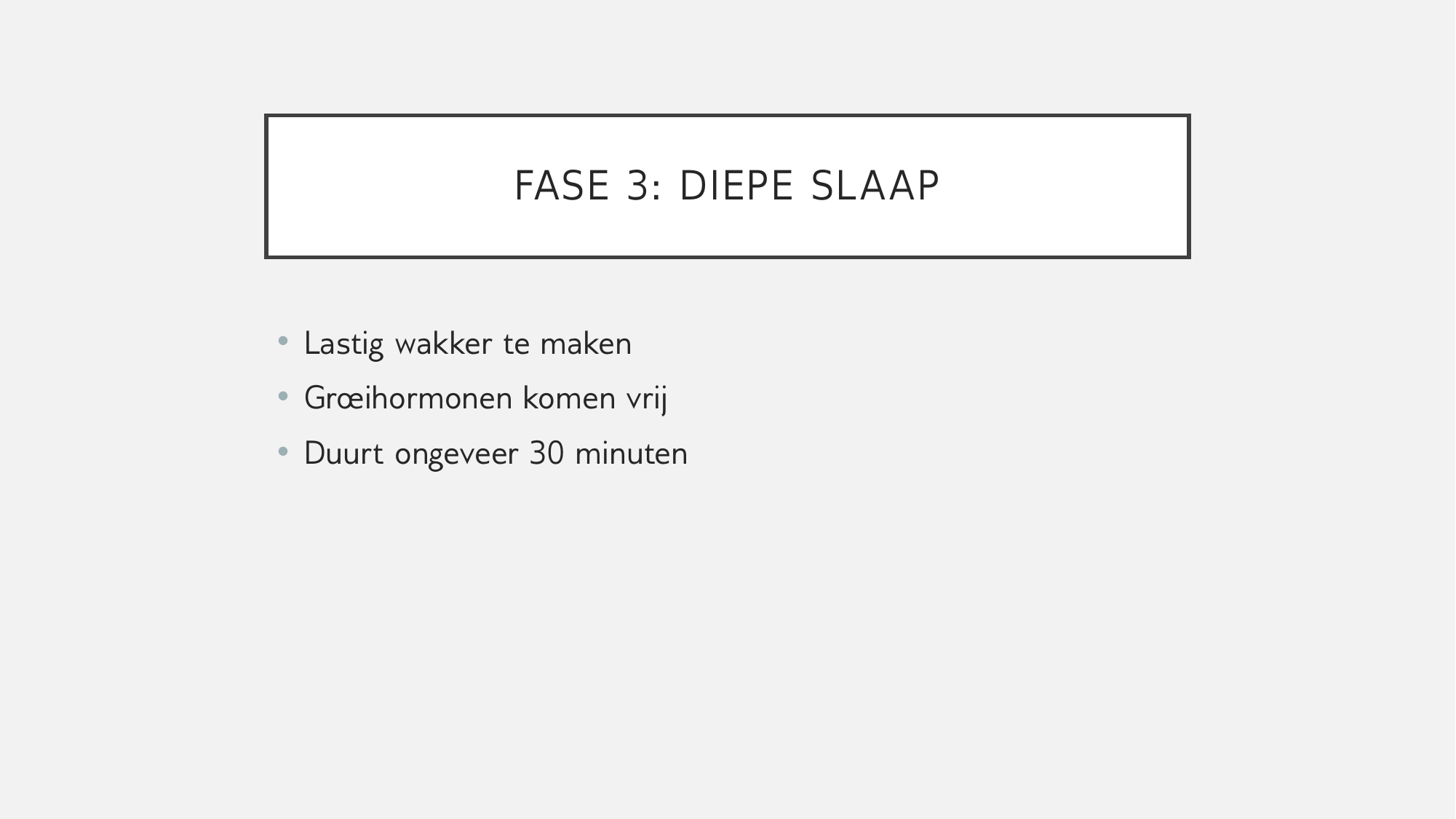

# Fase 3: diepe slaap
Lastig wakker te maken
Groeihormonen komen vrij
Duurt ongeveer 30 minuten